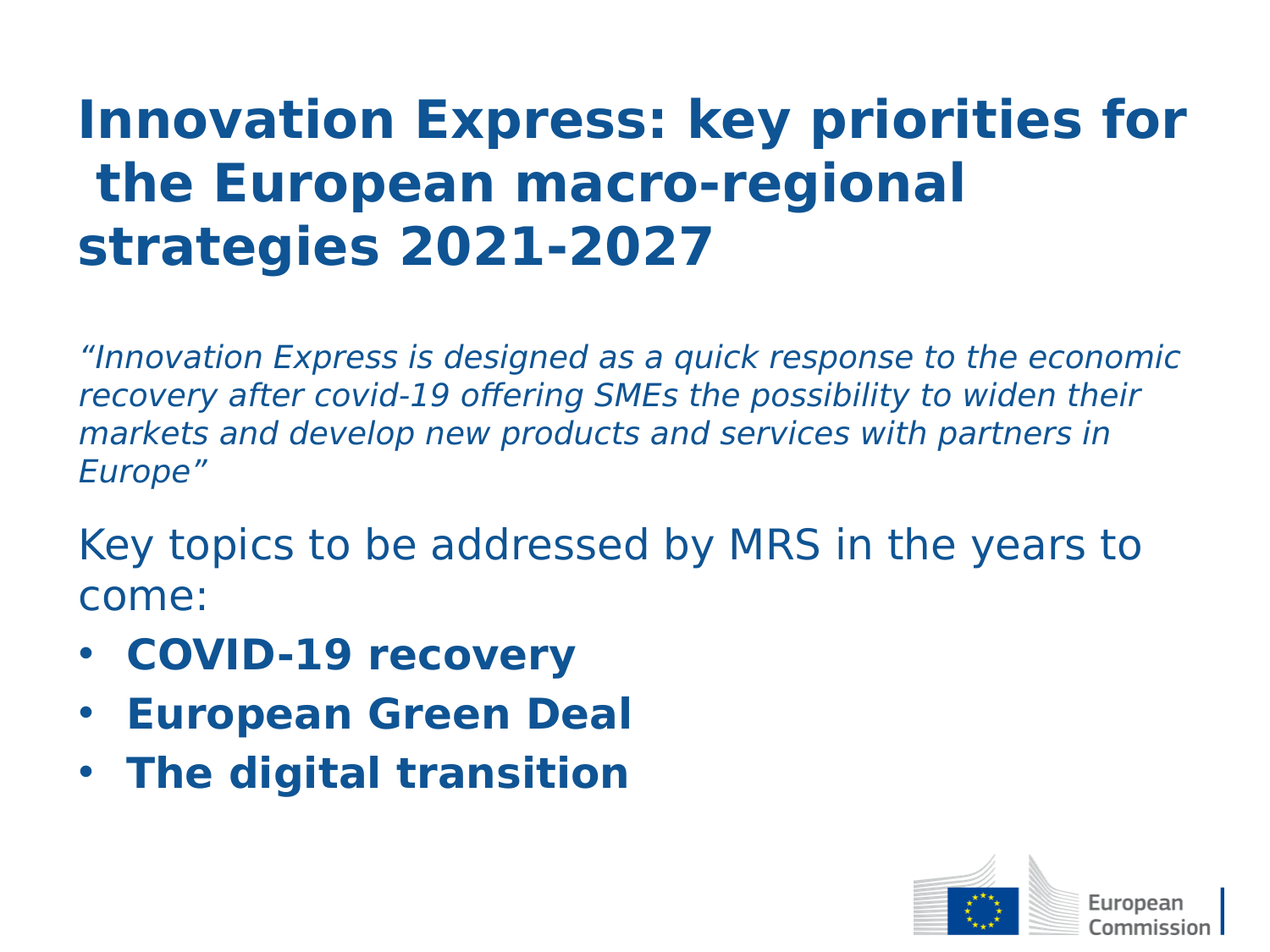

# Innovation Express: key priorities for  the European macro-regional strategies 2021-2027

“Innovation Express is designed as a quick response to the economic recovery after covid-19 offering SMEs the possibility to widen their markets and develop new products and services with partners in Europe”

Key topics to be addressed by MRS in the years to come:
COVID-19 recovery
European Green Deal
The digital transition